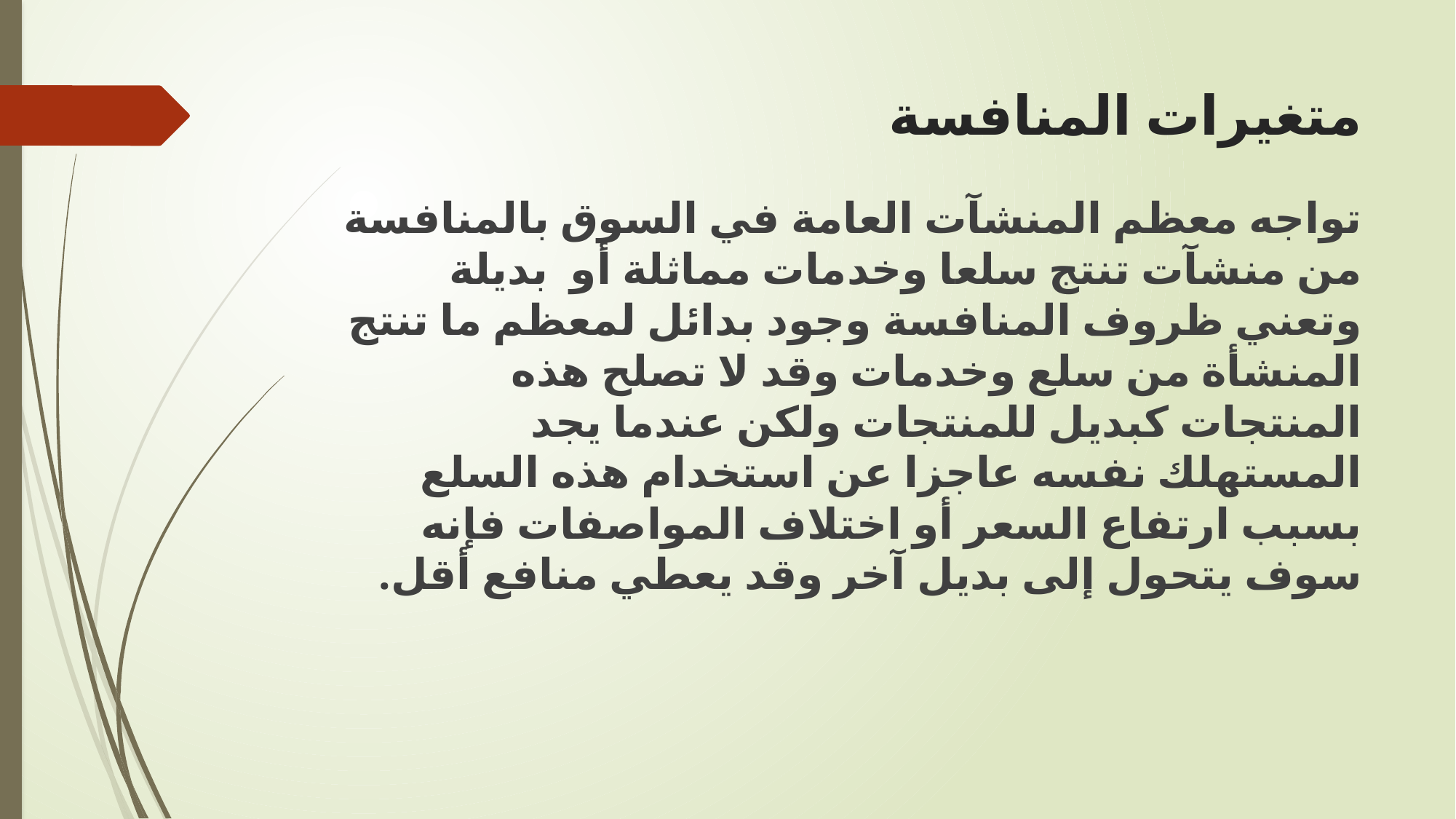

# متغيرات المنافسة
تواجه معظم المنشآت العامة في السوق بالمنافسة من منشآت تنتج سلعا وخدمات مماثلة أو  بديلة وتعني ظروف المنافسة وجود بدائل لمعظم ما تنتج المنشأة من سلع وخدمات وقد لا تصلح هذه المنتجات كبديل للمنتجات ولكن عندما يجد المستهلك نفسه عاجزا عن استخدام هذه السلع بسبب ارتفاع السعر أو اختلاف المواصفات فإنه سوف يتحول إلى بديل آخر وقد يعطي منافع أقل.